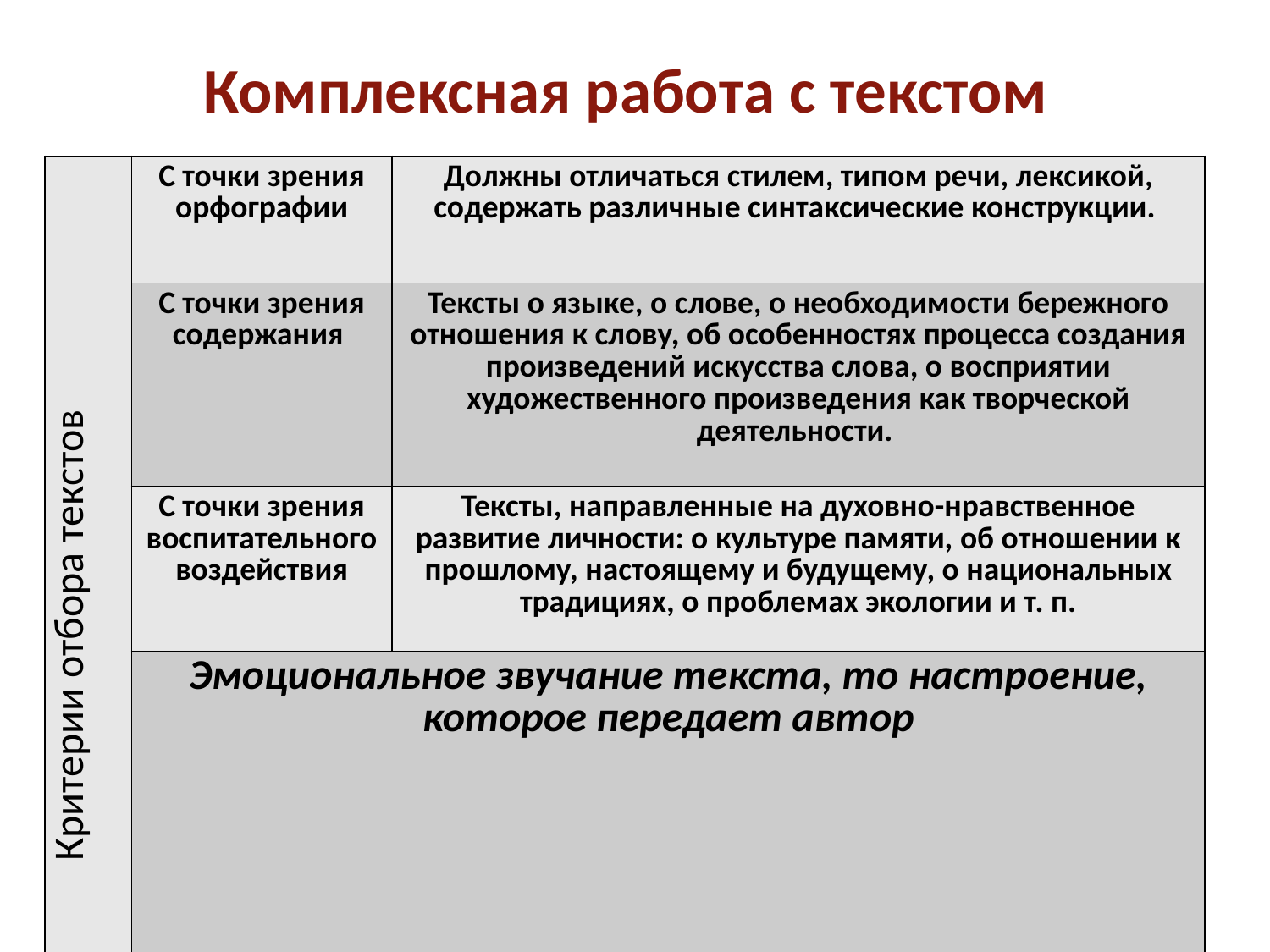

# Комплексная работа с текстом
| Критерии отбора текстов | С точки зрения орфографии | Должны отличаться стилем, типом речи, лексикой, содержать различные синтаксические конструкции. |
| --- | --- | --- |
|  | С точки зрения содержания | Тексты о языке, о слове, о необходимости бережного отношения к слову, об особенностях процесса создания произведений искусства слова, о восприятии художественного произведения как творческой деятельности. |
|  | С точки зрения воспитательного воздействия | Тексты, направленные на духовно-нравственное развитие личности: о культуре памяти, об отношении к прошлому, настоящему и будущему, о национальных традициях, о проблемах экологии и т. п. |
|  | Эмоциональное звучание текста, то настроение, которое передает автор |  |
.

.
9